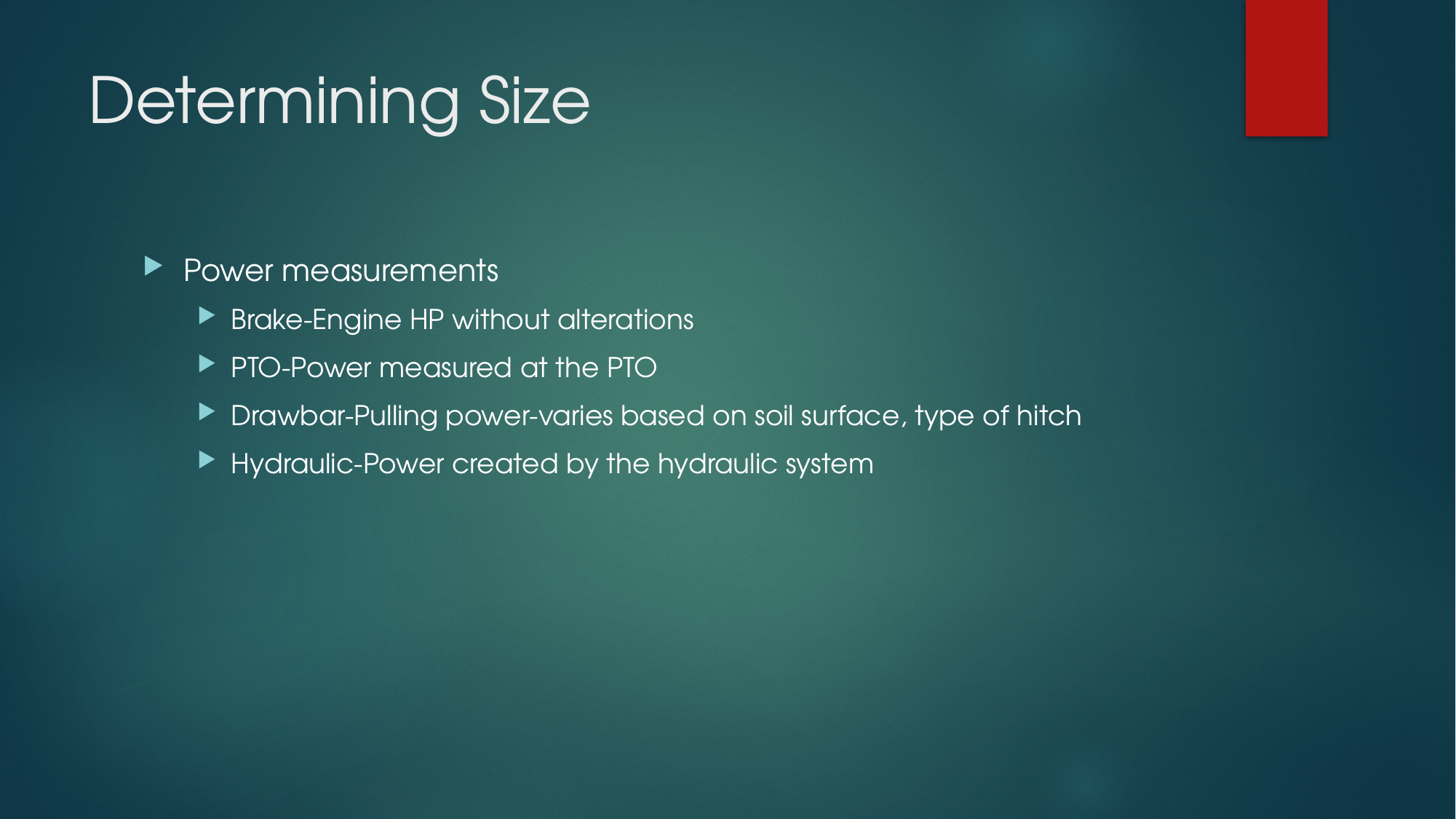

# Determining Size
Power measurements
Brake-Engine HP without alterations
PTO-Power measured at the PTO
Drawbar-Pulling power-varies based on soil surface, type of hitch
Hydraulic-Power created by the hydraulic system